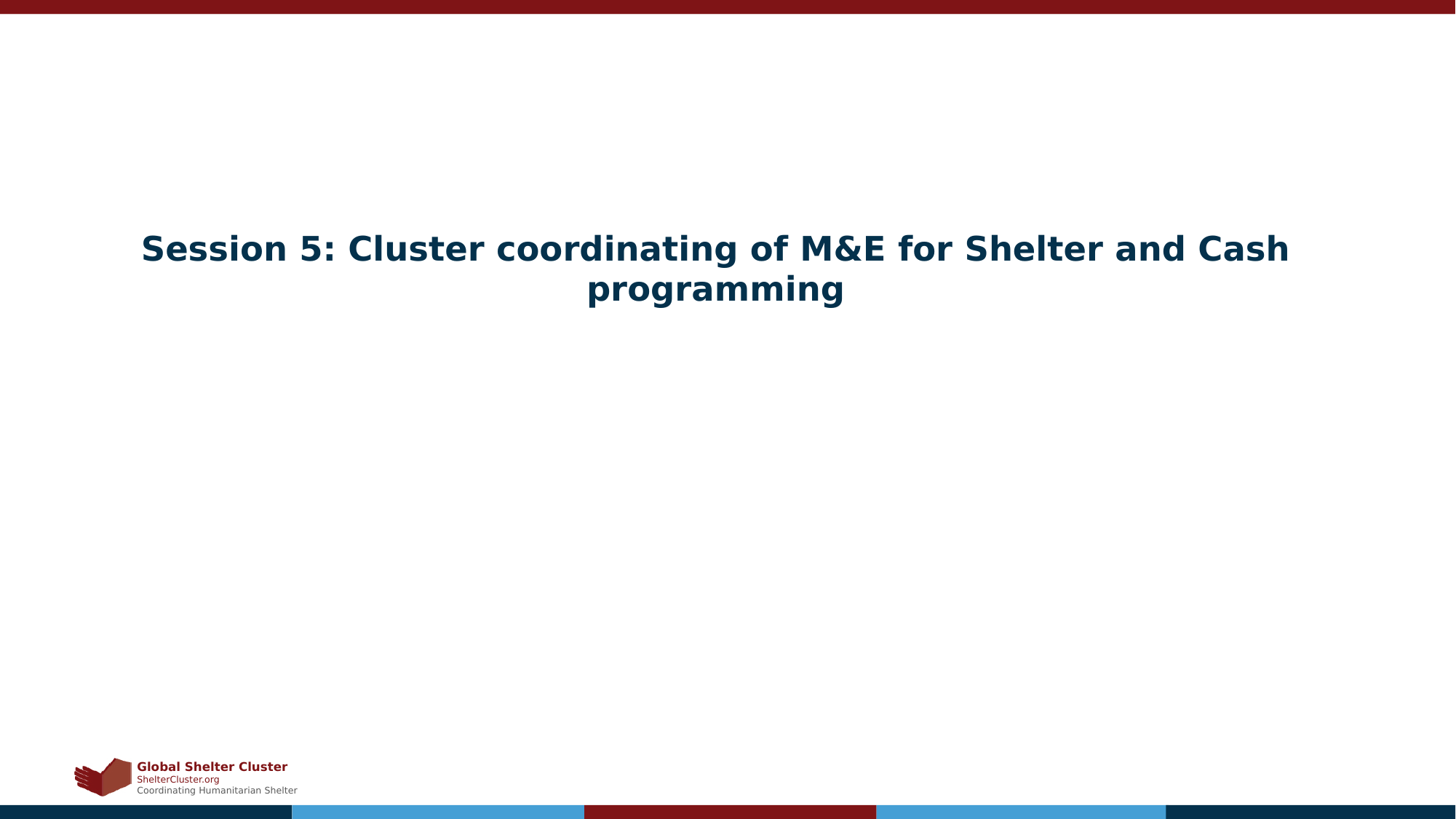

# Session 5: Cluster coordinating of M&E for Shelter and Cash programming